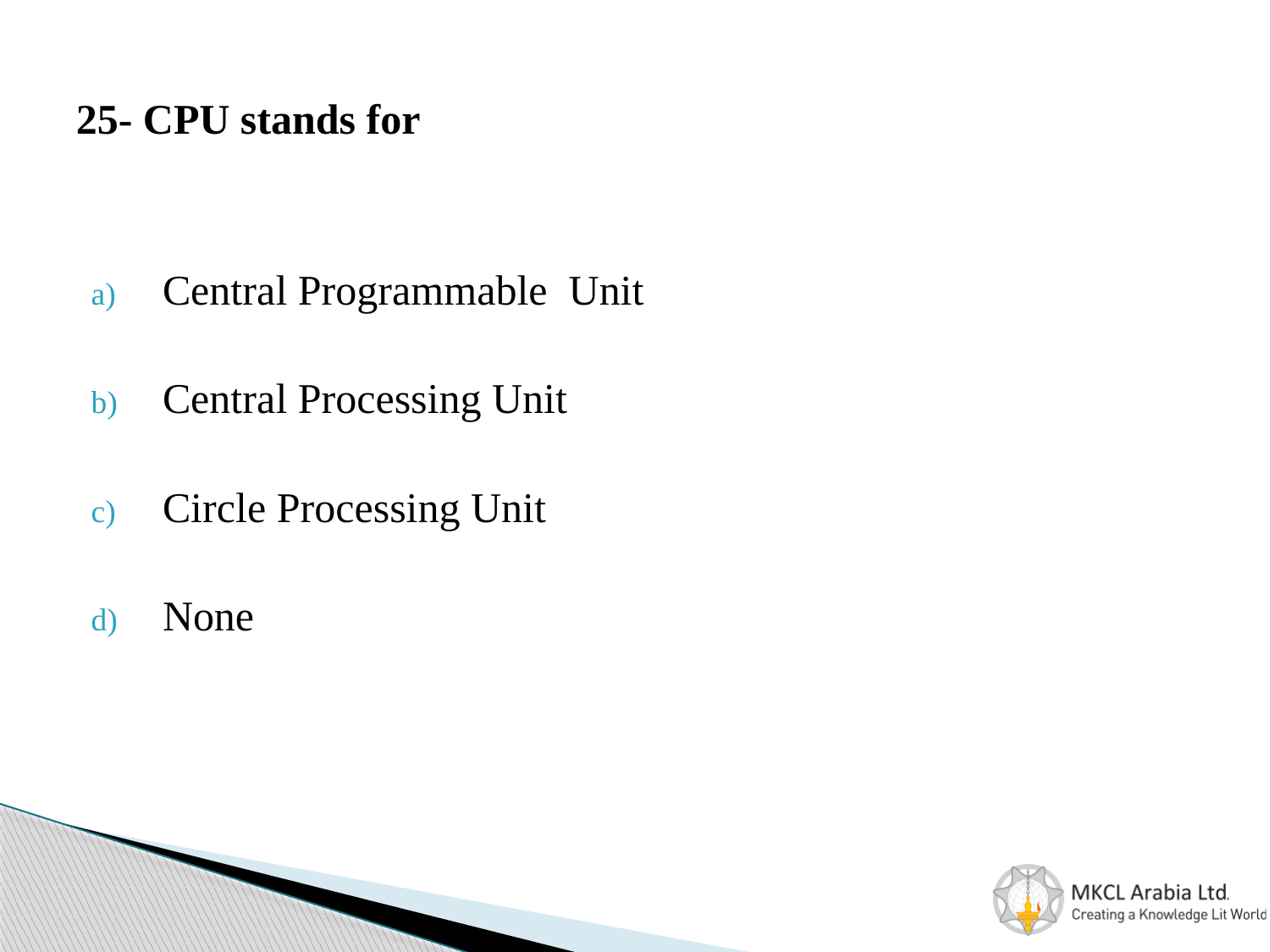

# 25- CPU stands for
Central Programmable  Unit
Central Processing Unit
Circle Processing Unit
None